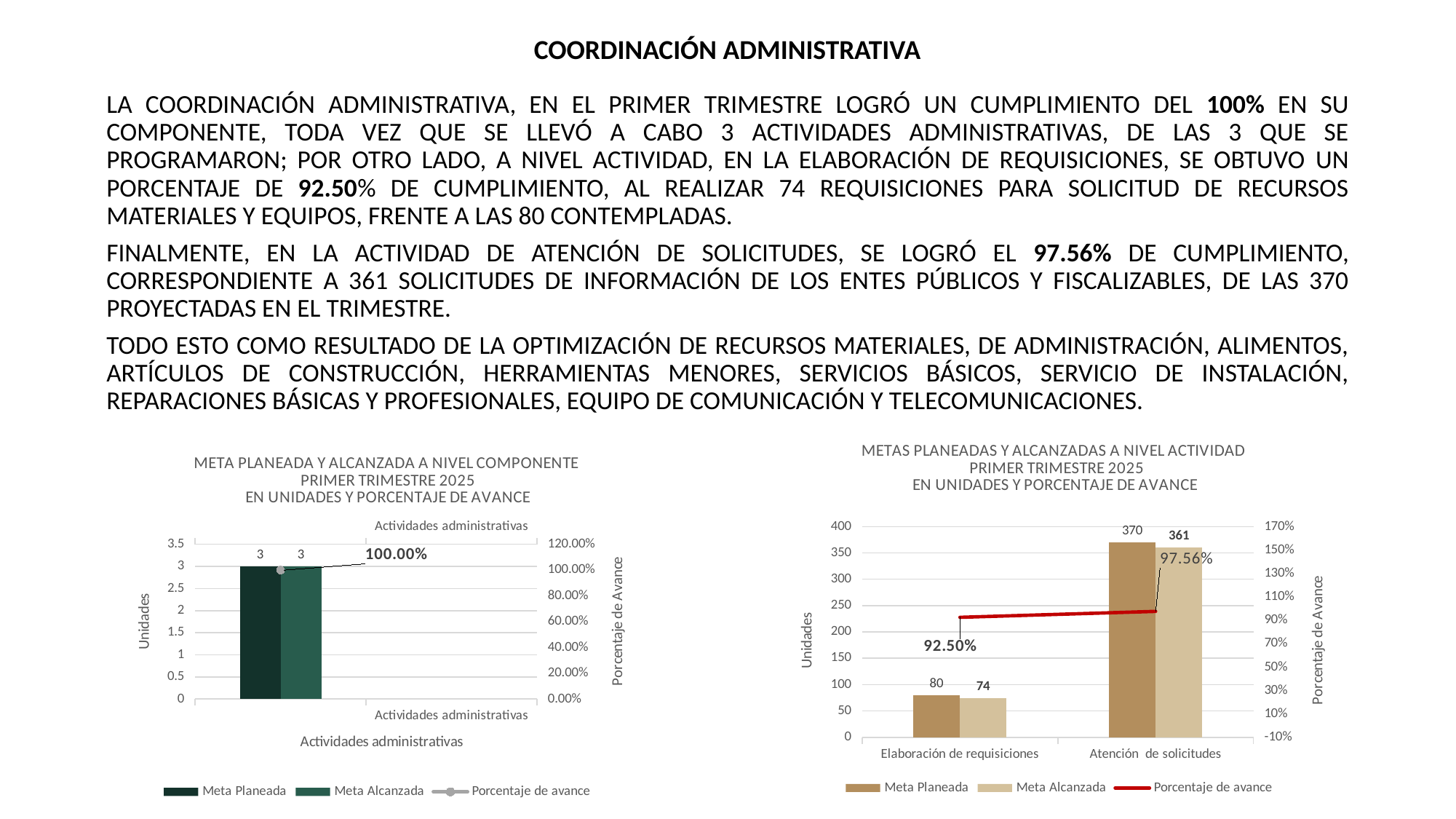

COORDINACIÓN ADMINISTRATIVA
LA COORDINACIÓN ADMINISTRATIVA, EN EL PRIMER TRIMESTRE LOGRÓ UN CUMPLIMIENTO DEL 100% EN SU COMPONENTE, TODA VEZ QUE SE LLEVÓ A CABO 3 ACTIVIDADES ADMINISTRATIVAS, DE LAS 3 QUE SE PROGRAMARON; POR OTRO LADO, A NIVEL ACTIVIDAD, EN LA ELABORACIÓN DE REQUISICIONES, SE OBTUVO UN PORCENTAJE DE 92.50% DE CUMPLIMIENTO, AL REALIZAR 74 REQUISICIONES PARA SOLICITUD DE RECURSOS MATERIALES Y EQUIPOS, FRENTE A LAS 80 CONTEMPLADAS.
FINALMENTE, EN LA ACTIVIDAD DE ATENCIÓN DE SOLICITUDES, SE LOGRÓ EL 97.56% DE CUMPLIMIENTO, CORRESPONDIENTE A 361 SOLICITUDES DE INFORMACIÓN DE LOS ENTES PÚBLICOS Y FISCALIZABLES, DE LAS 370 PROYECTADAS EN EL TRIMESTRE.
TODO ESTO COMO RESULTADO DE LA OPTIMIZACIÓN DE RECURSOS MATERIALES, DE ADMINISTRACIÓN, ALIMENTOS, ARTÍCULOS DE CONSTRUCCIÓN, HERRAMIENTAS MENORES, SERVICIOS BÁSICOS, SERVICIO DE INSTALACIÓN, REPARACIONES BÁSICAS Y PROFESIONALES, EQUIPO DE COMUNICACIÓN Y TELECOMUNICACIONES.

[unsupported chart]

### Chart: METAS PLANEADAS Y ALCANZADAS A NIVEL ACTIVIDAD
 PRIMER TRIMESTRE 2025
EN UNIDADES Y PORCENTAJE DE AVANCE

| Category | Meta Planeada | Meta Alcanzada |  |
|---|---|---|---|
| Elaboración de requisiciones | 80.0 | 74.0 | 0.925 |
| Atención  de solicitudes | 370.0 | 361.0 | 0.9756756756756757 |